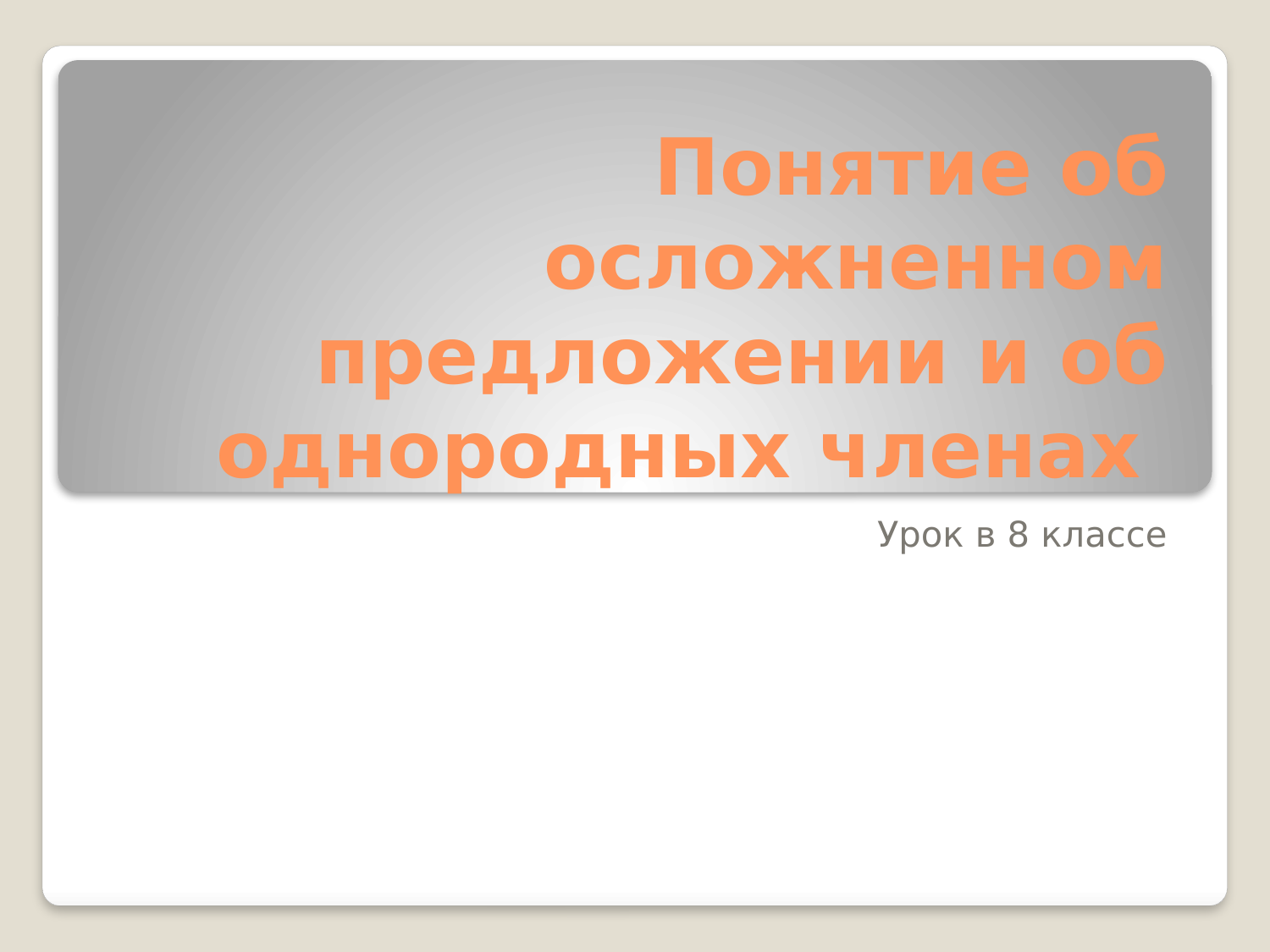

# Понятие об осложненном предложении и об однородных членах
Урок в 8 классе